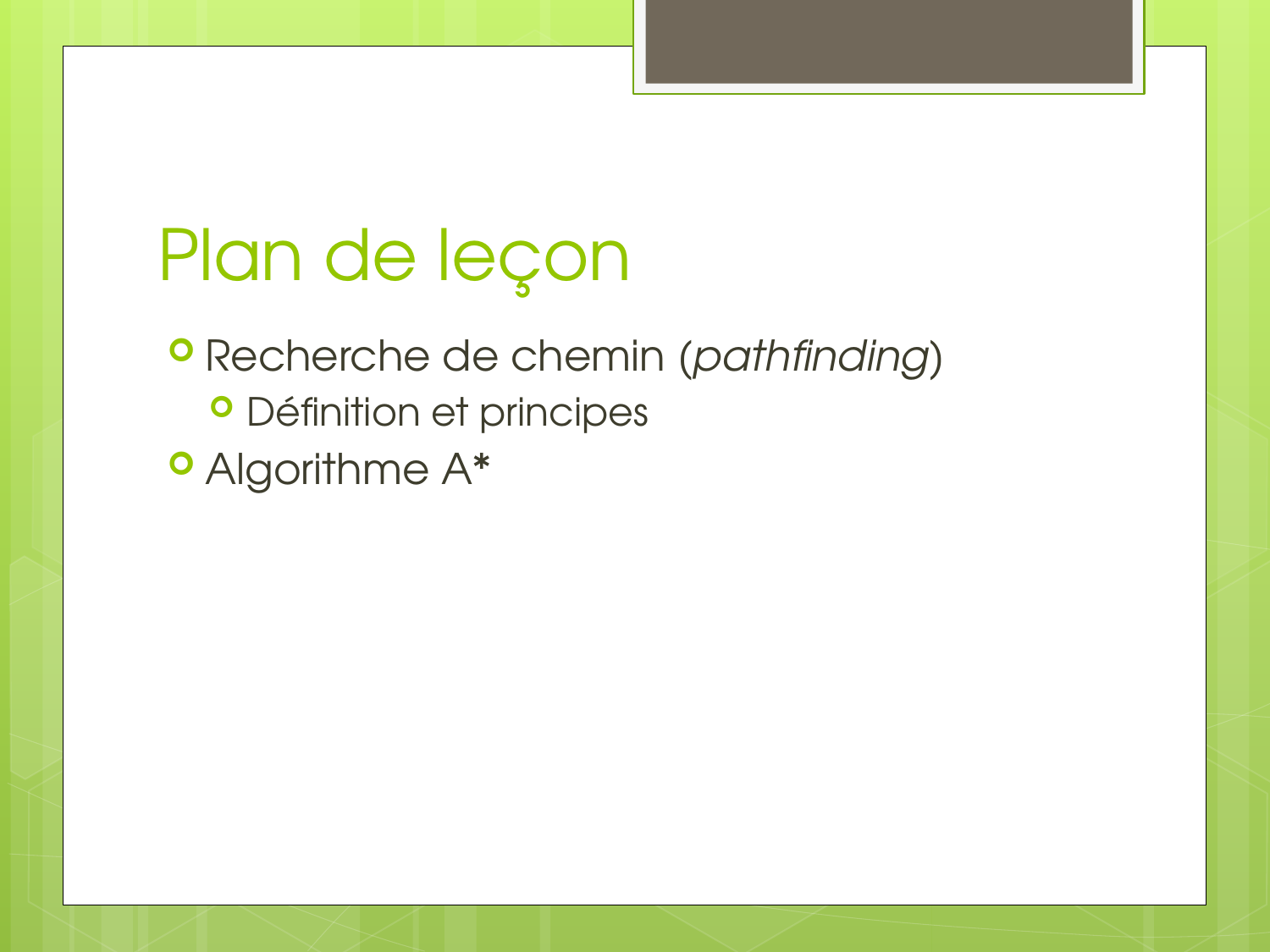

# Plan de leçon
Recherche de chemin (pathfinding)
Définition et principes
Algorithme A*